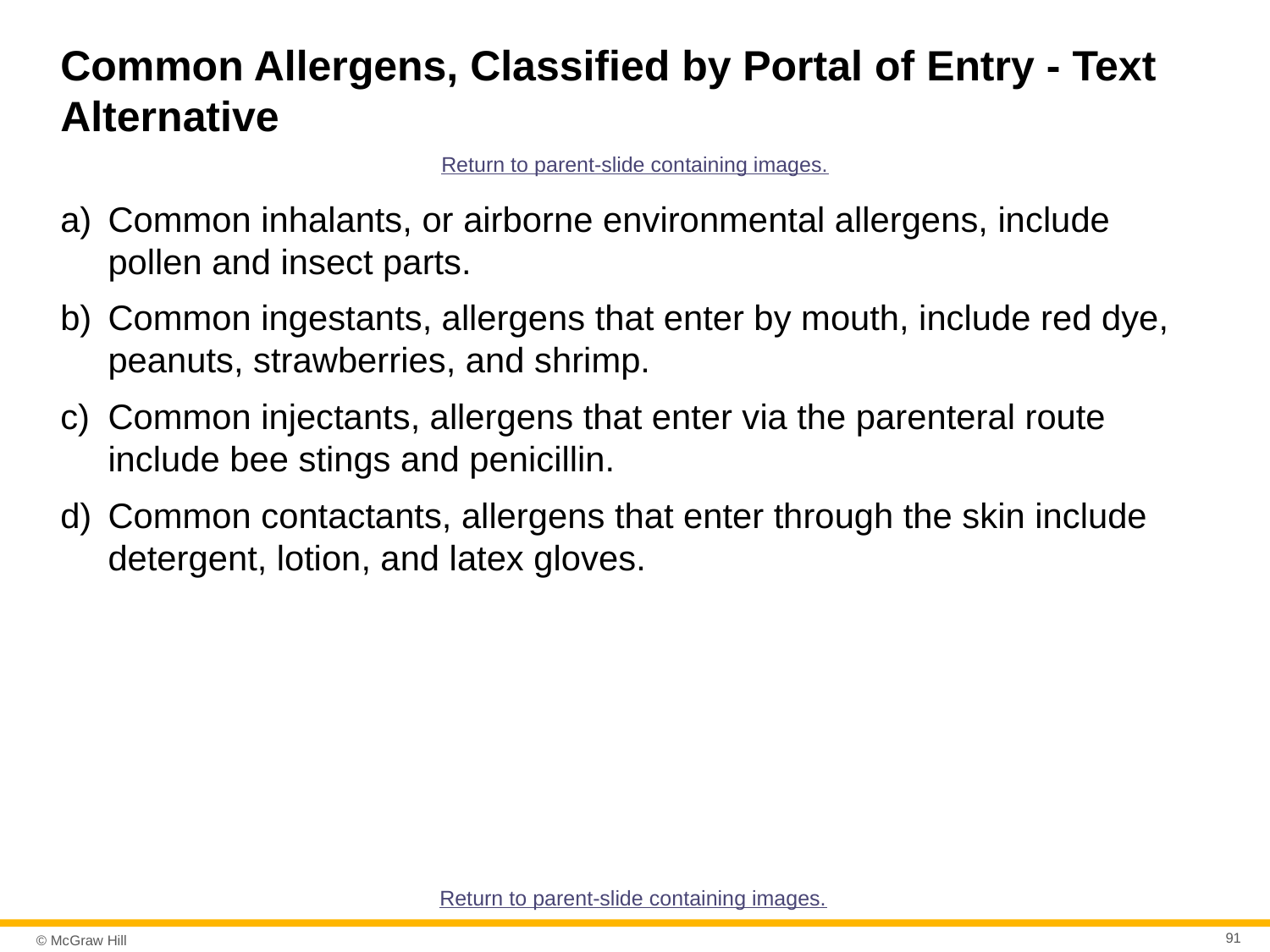

# Common Allergens, Classified by Portal of Entry - Text Alternative
Return to parent-slide containing images.
Common inhalants, or airborne environmental allergens, include pollen and insect parts.
Common ingestants, allergens that enter by mouth, include red dye, peanuts, strawberries, and shrimp.
Common injectants, allergens that enter via the parenteral route include bee stings and penicillin.
Common contactants, allergens that enter through the skin include detergent, lotion, and latex gloves.
Return to parent-slide containing images.